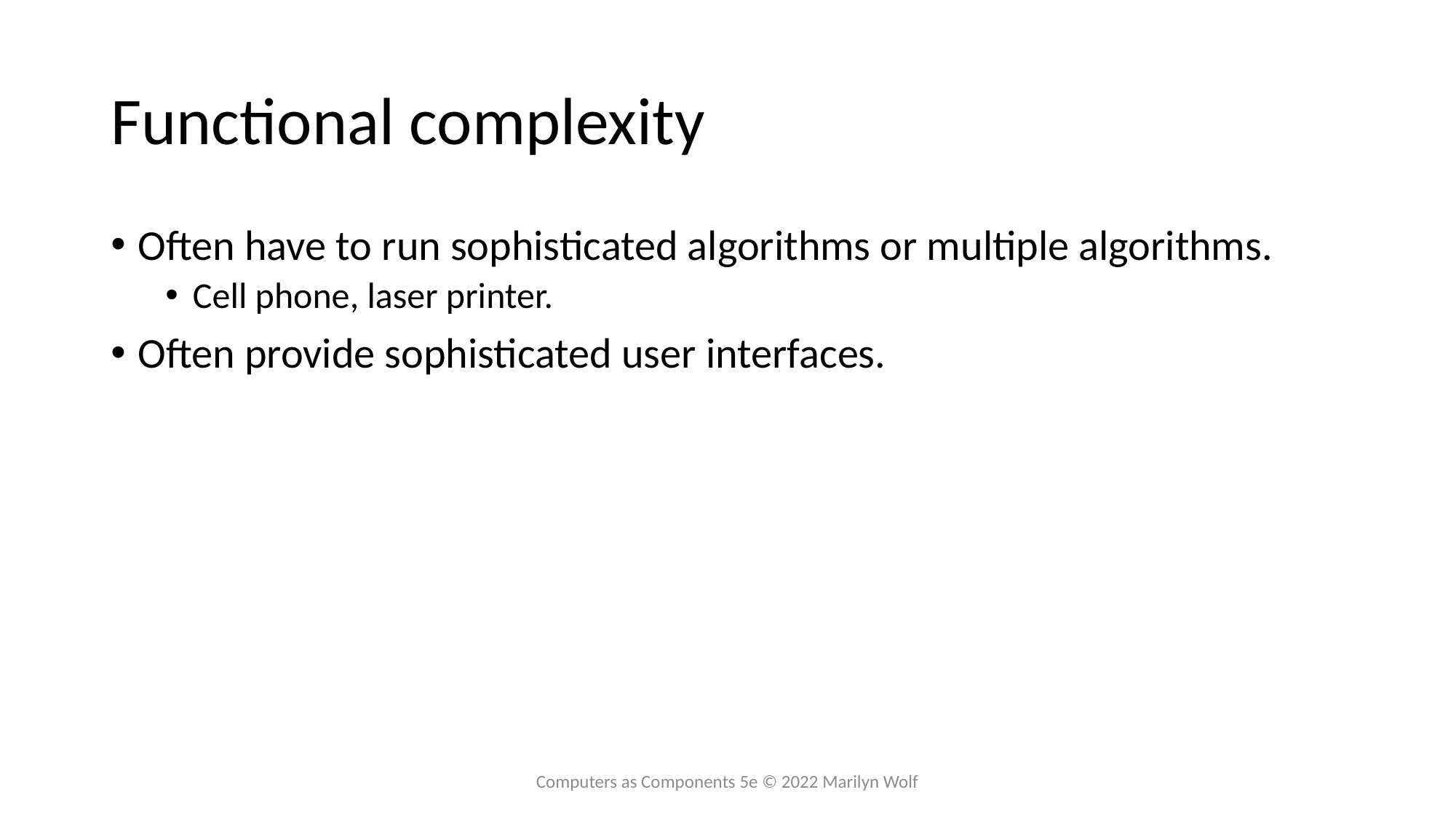

# Functional complexity
Often have to run sophisticated algorithms or multiple algorithms.
Cell phone, laser printer.
Often provide sophisticated user interfaces.
Computers as Components 5e © 2022 Marilyn Wolf